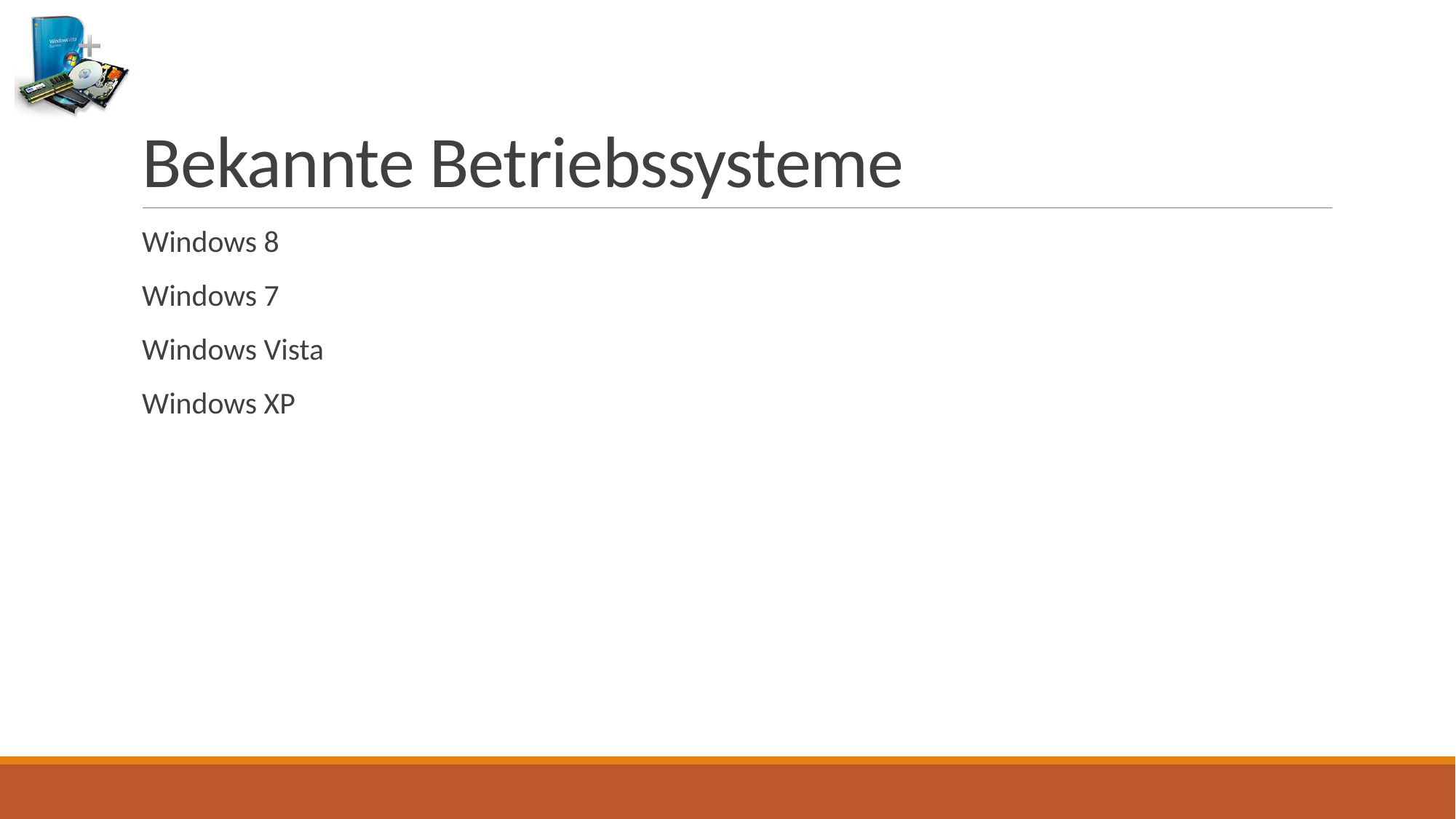

# Bekannte Betriebssysteme
Windows 8
Windows 7
Windows Vista
Windows XP